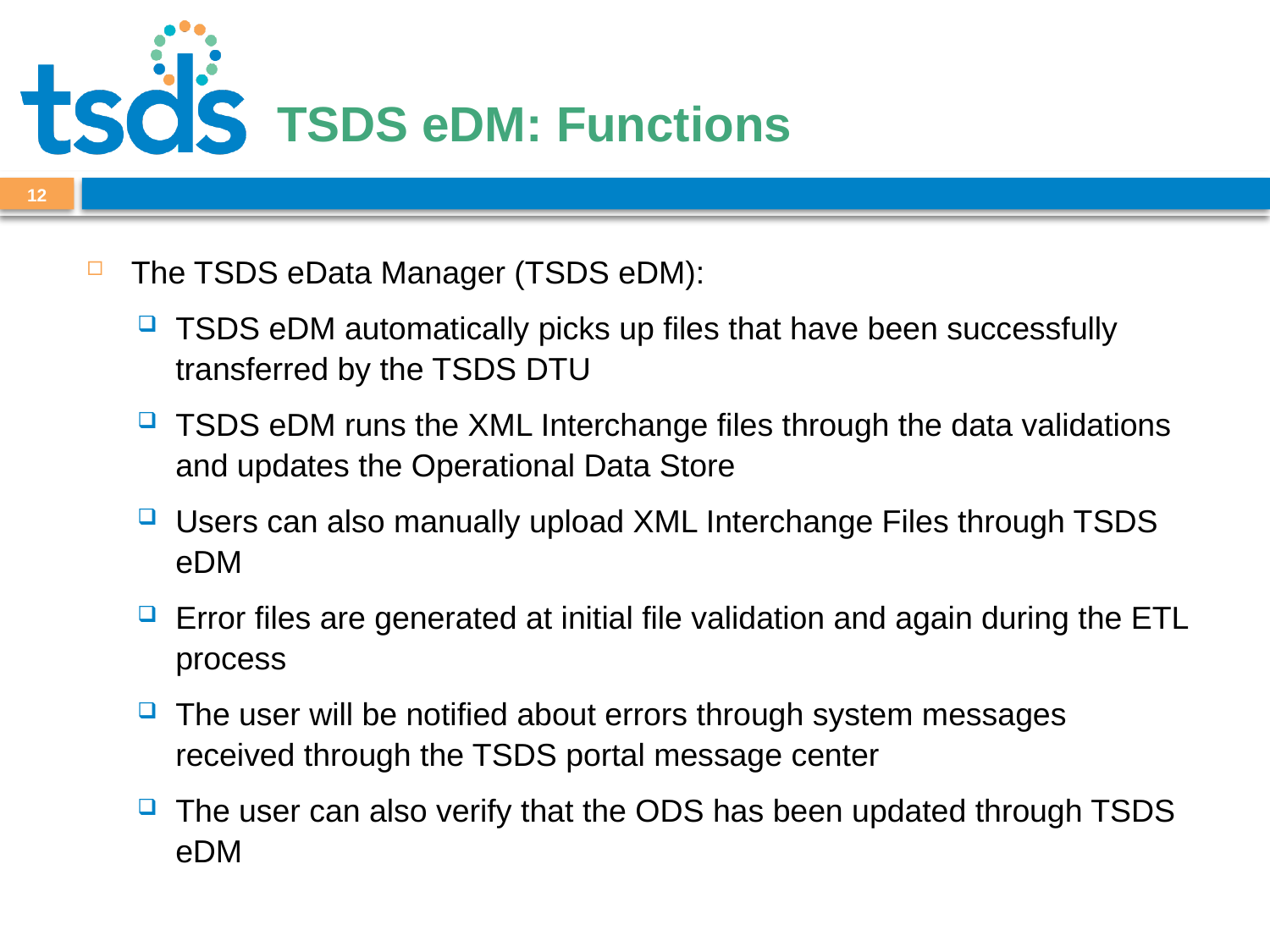

# TSDS eDM: Functions
12
The TSDS eData Manager (TSDS eDM):
TSDS eDM automatically picks up files that have been successfully transferred by the TSDS DTU
TSDS eDM runs the XML Interchange files through the data validations and updates the Operational Data Store
Users can also manually upload XML Interchange Files through TSDS eDM
Error files are generated at initial file validation and again during the ETL process
The user will be notified about errors through system messages received through the TSDS portal message center
The user can also verify that the ODS has been updated through TSDS eDM